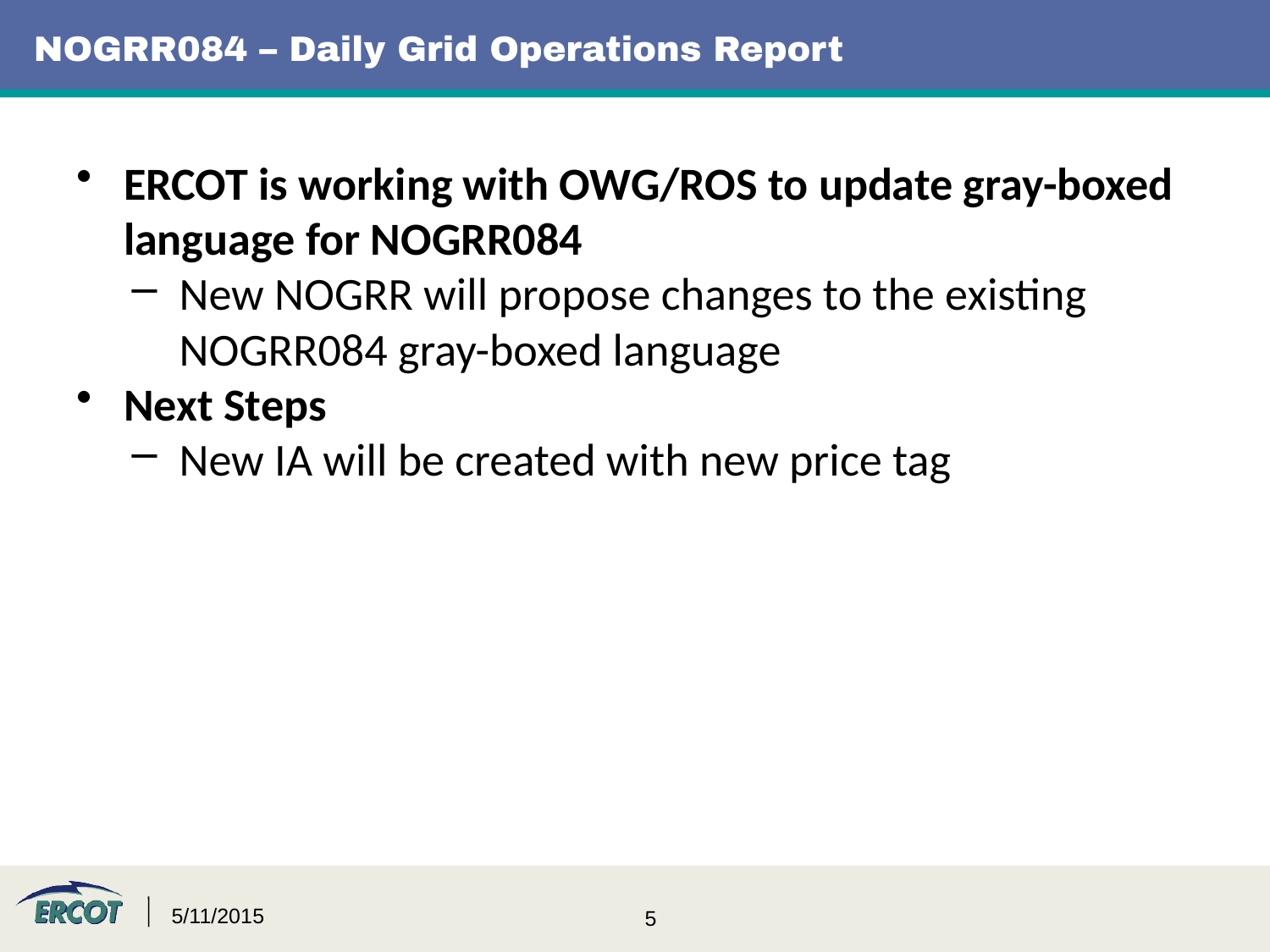

# NOGRR084 – Daily Grid Operations Report
ERCOT is working with OWG/ROS to update gray-boxed language for NOGRR084
New NOGRR will propose changes to the existing NOGRR084 gray-boxed language
Next Steps
New IA will be created with new price tag
5/11/2015